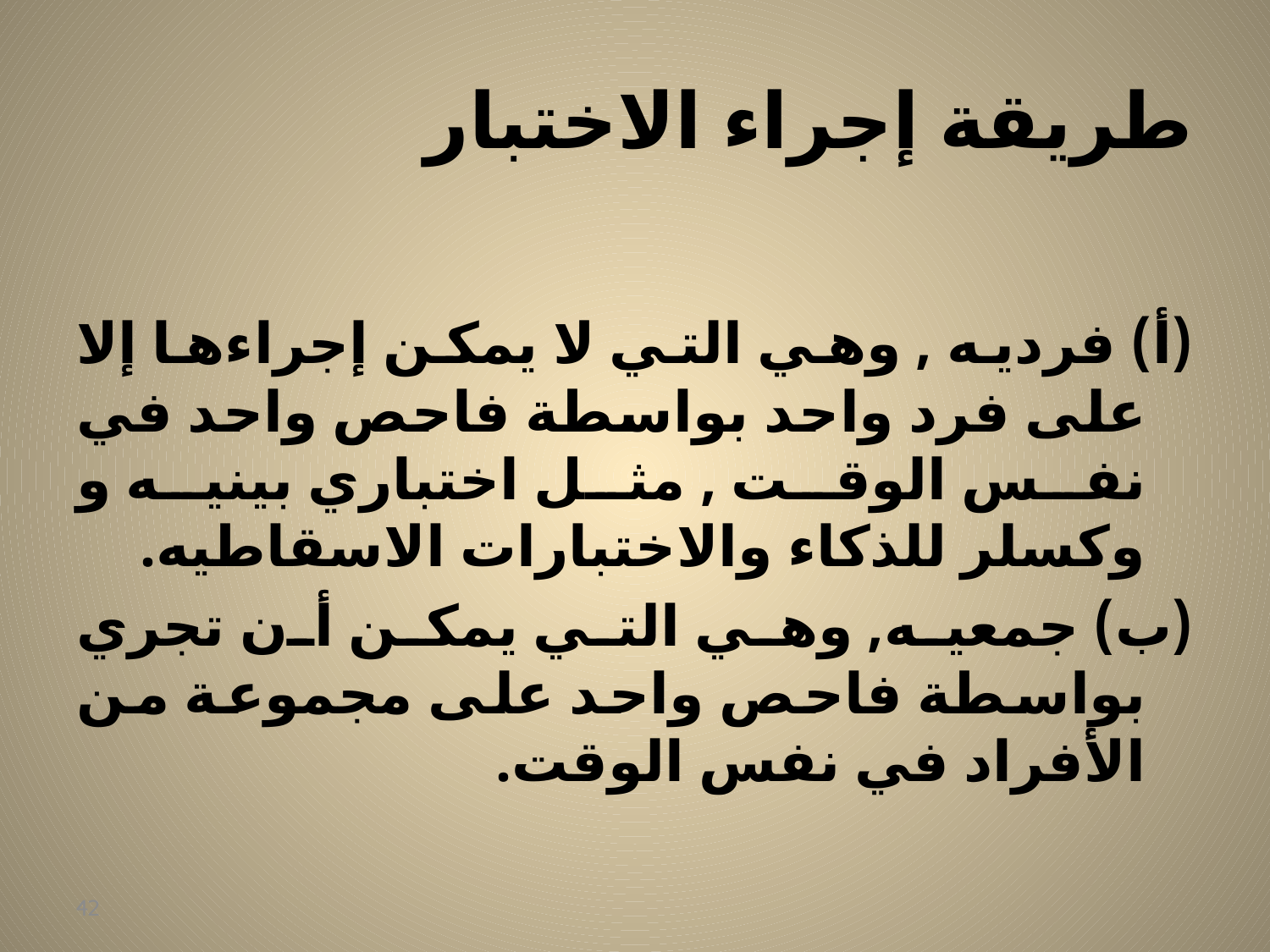

# طريقة إجراء الاختبار

(أ) فرديه , وهي التي لا يمكن إجراءها إلا على فرد واحد بواسطة فاحص واحد في نفس الوقت , مثل اختباري بينيه و وكسلر للذكاء والاختبارات الاسقاطيه.
(ب) جمعيه, وهي التي يمكن أن تجري بواسطة فاحص واحد على مجموعة من الأفراد في نفس الوقت.

42